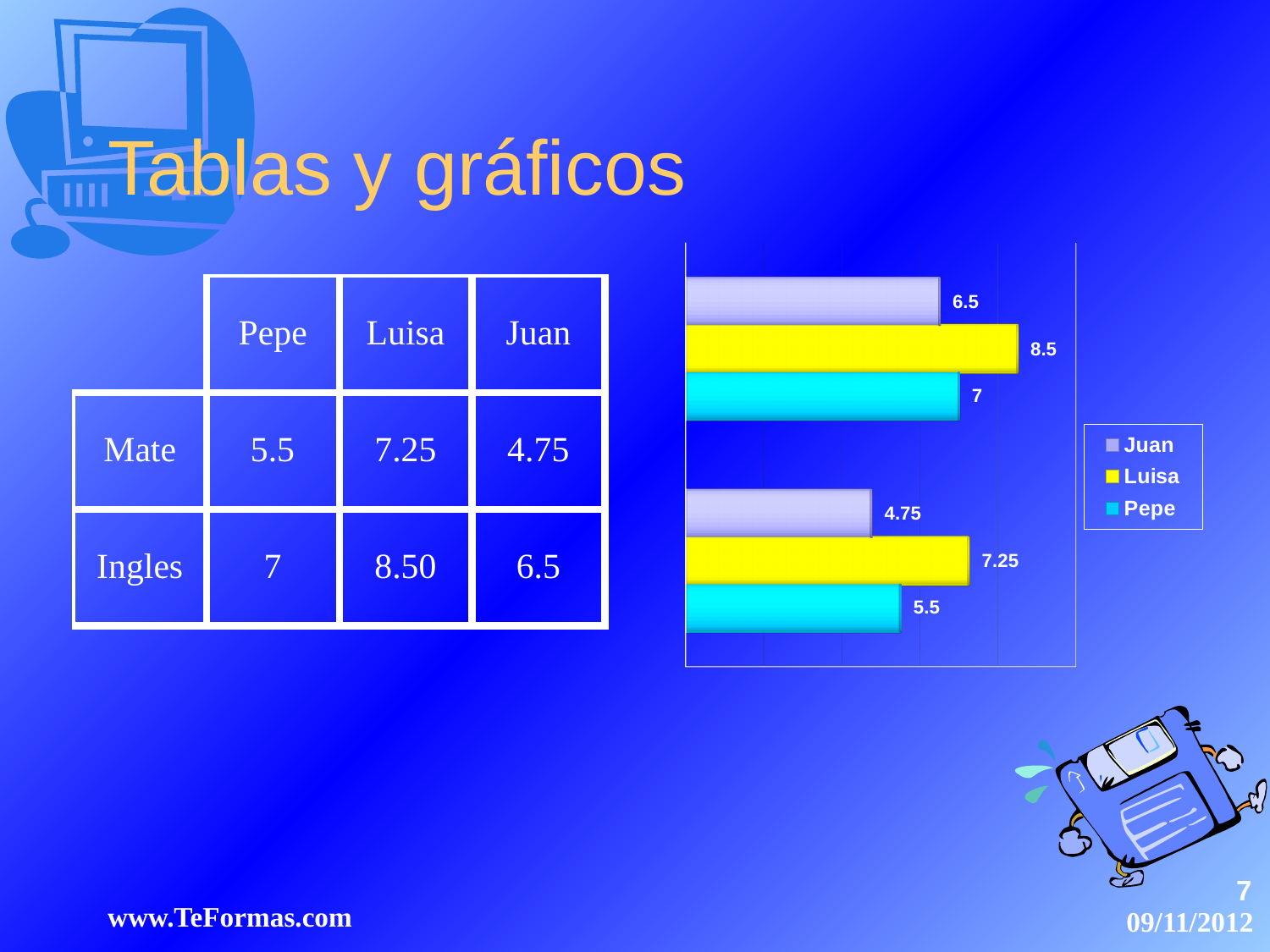

# Tablas y gráficos

[unsupported chart]

|  | Pepe | Luisa | Juan |
| --- | --- | --- | --- |
| Mate | 5.5 | 7.25 | 4.75 |
| Ingles | 7 | 8.50 | 6.5 |
7
www.TeFormas.com
09/11/2012